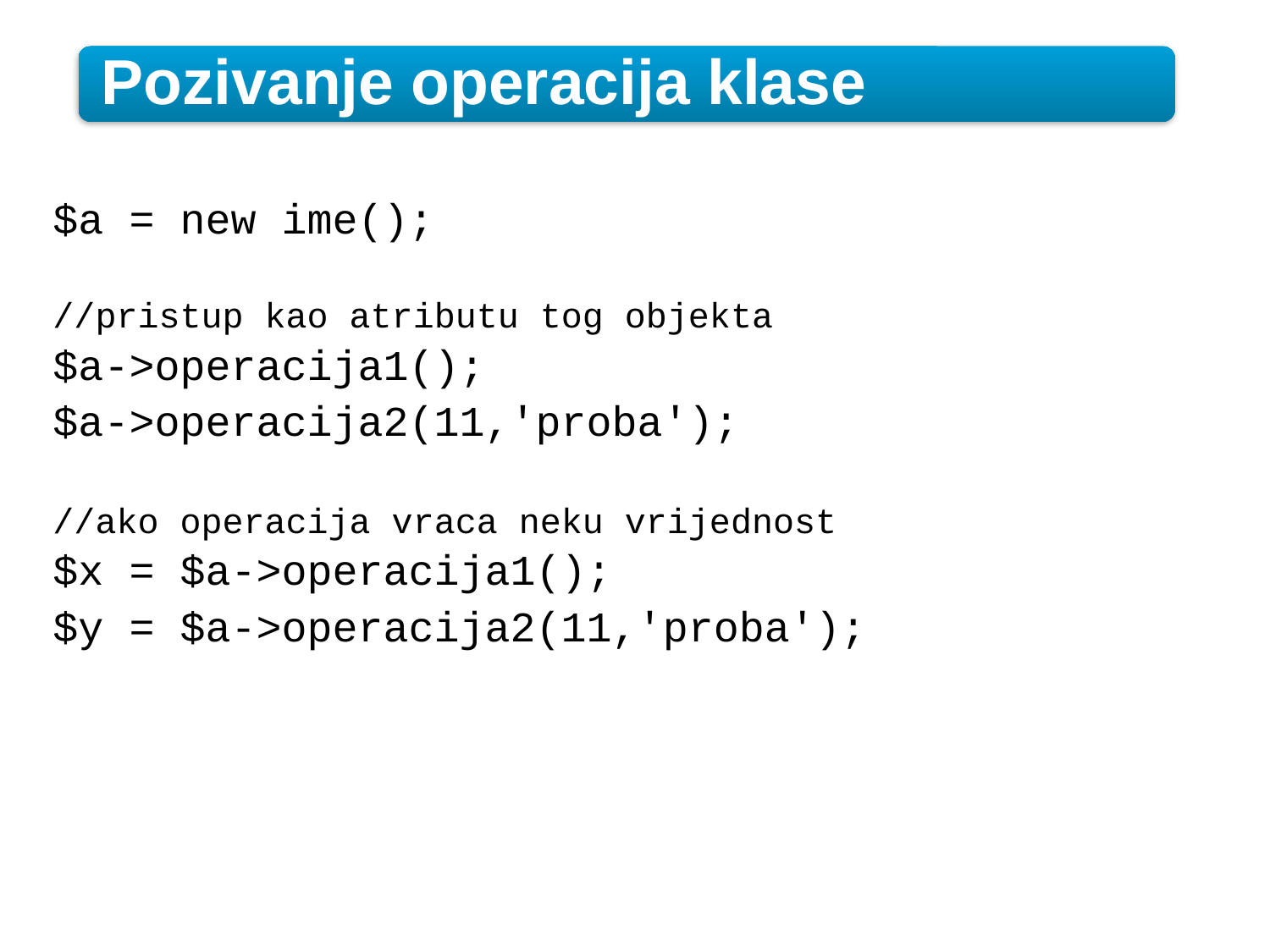

Pozivanje operacija klase
$a = new ime();
//pristup kao atributu tog objekta
$a->operacija1();
$a->operacija2(11,'proba');
//ako operacija vraca neku vrijednost
$x = $a->operacija1();
$y = $a->operacija2(11,'proba');
4